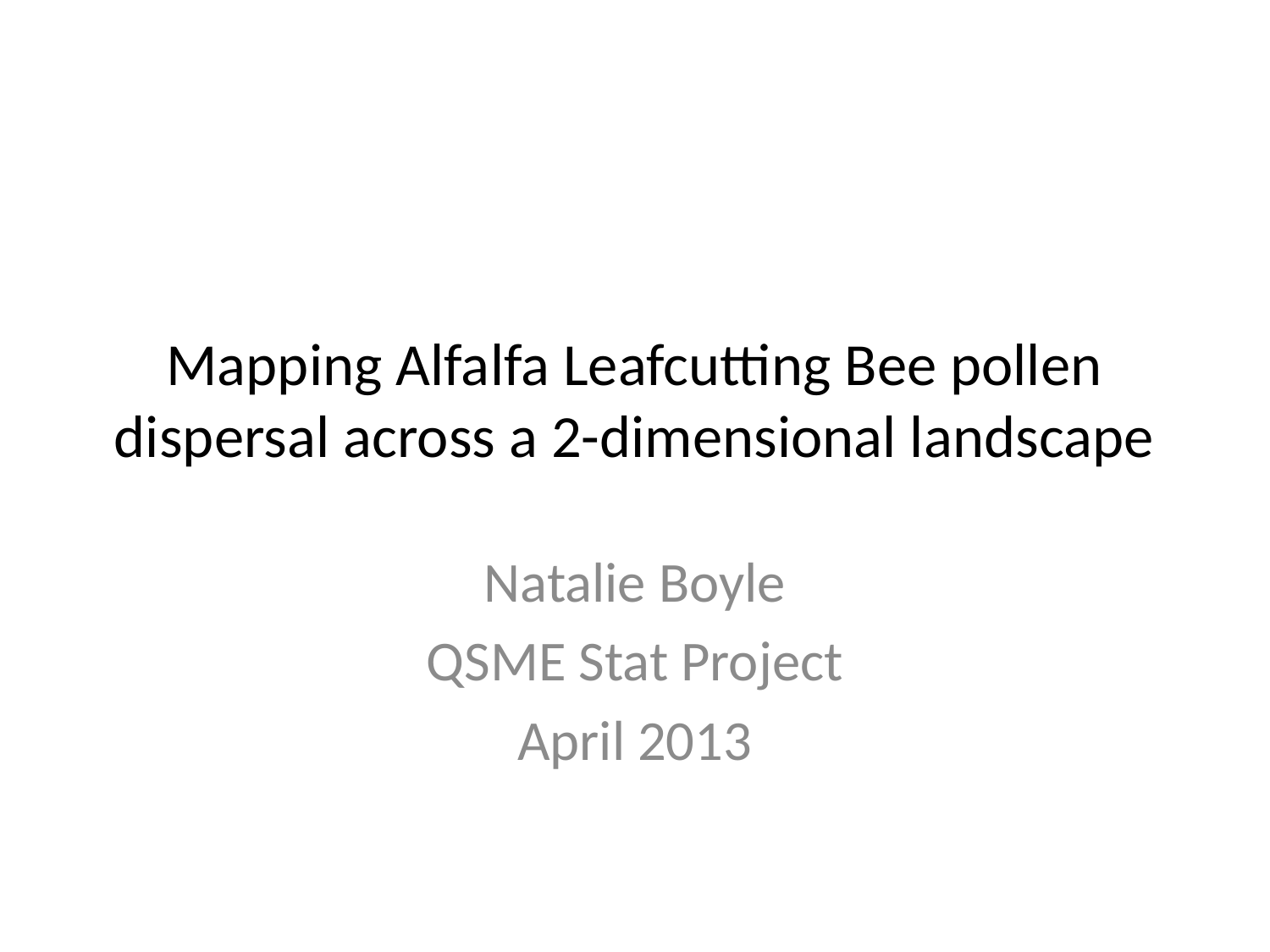

# Mapping Alfalfa Leafcutting Bee pollen dispersal across a 2-dimensional landscape
Natalie Boyle
QSME Stat Project
April 2013